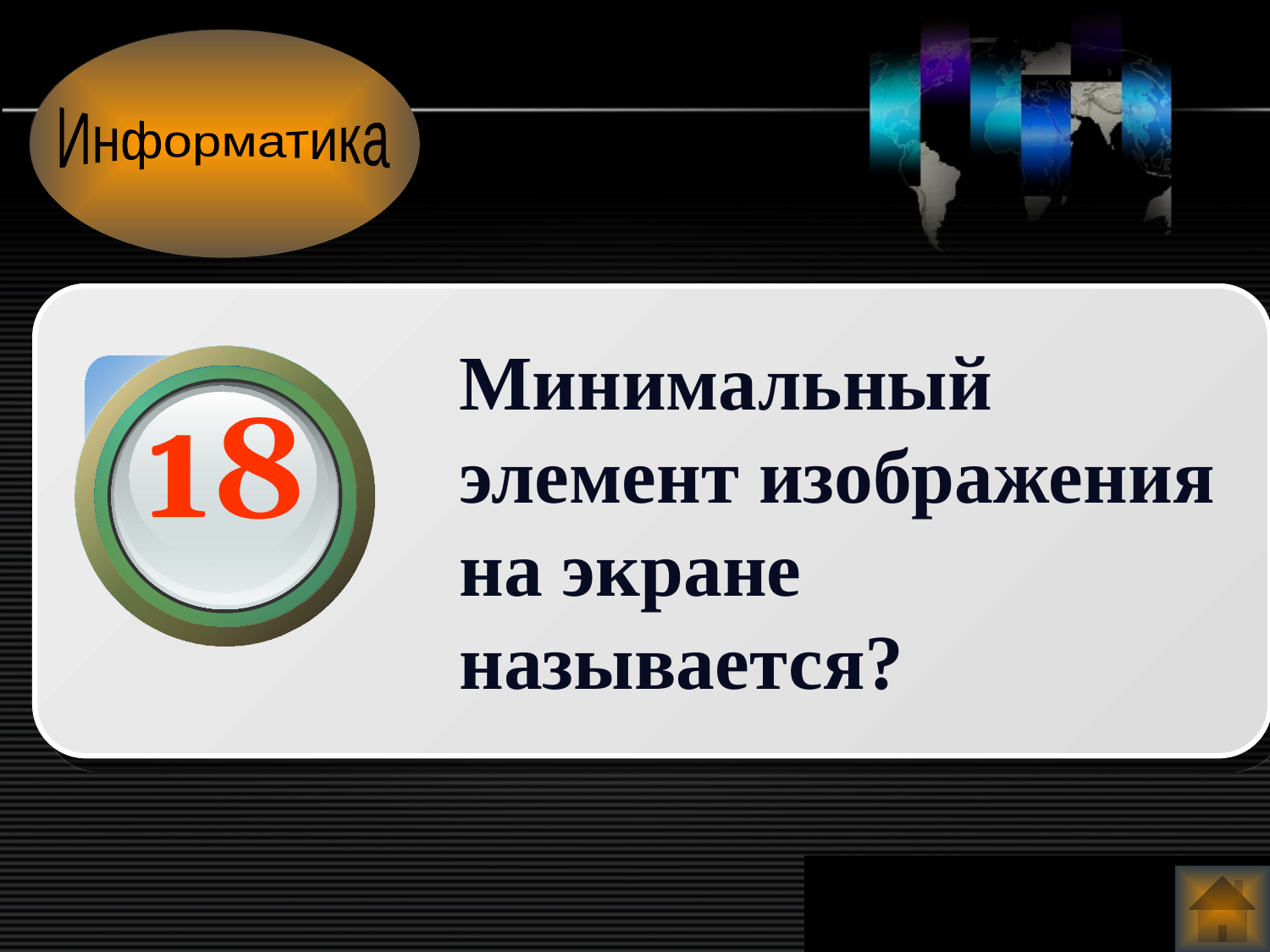

Информатика

Минимальный элемент изображения на экране называется?

18

www.themegallery.com